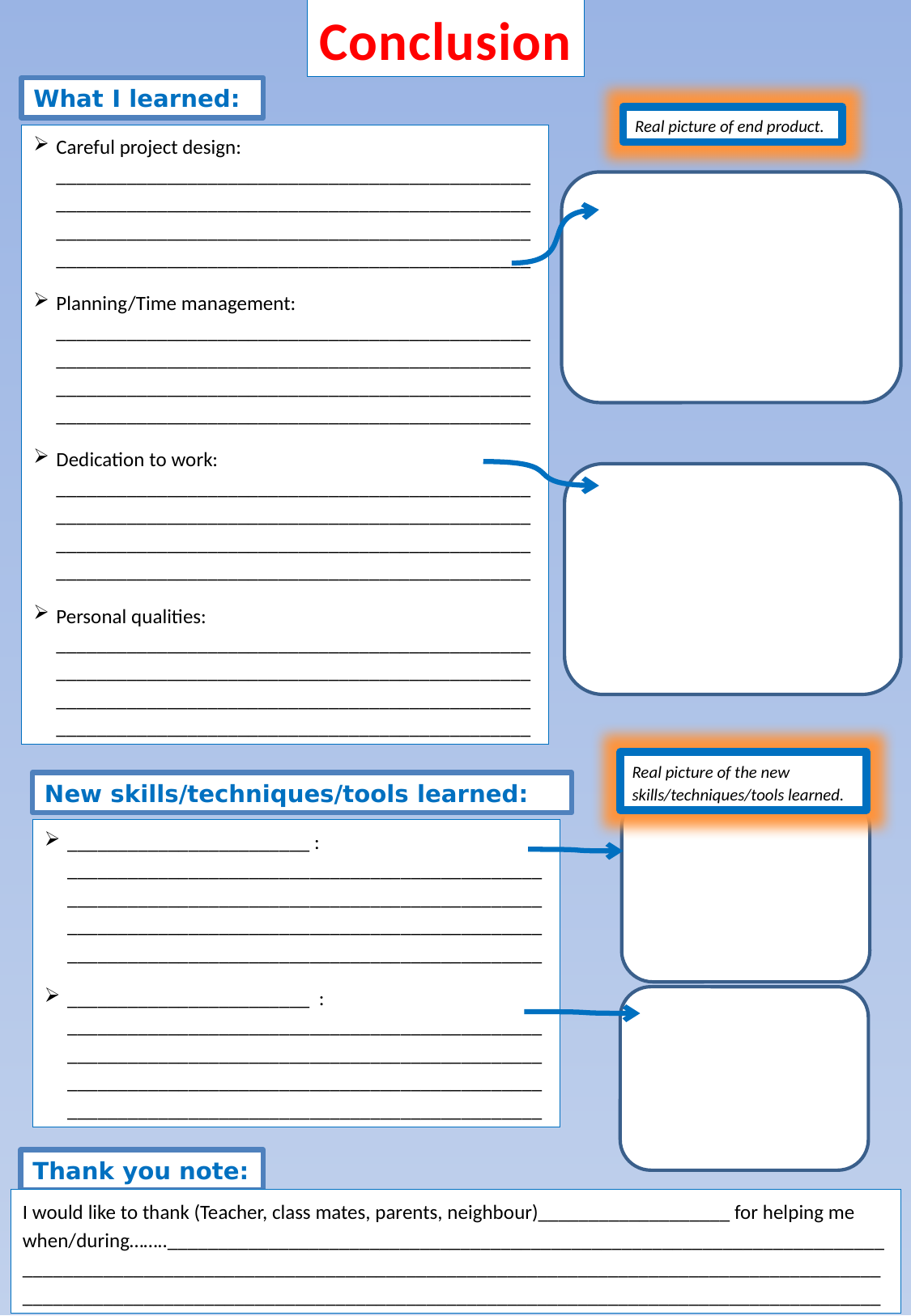

Conclusion
What I learned:
Real picture of end product.
Careful project design:  ____________________________________________________________________________________________________________________________________________________________________________________________
Planning/Time management:  ____________________________________________________________________________________________________________________________________________________________________________________________
Dedication to work: ____________________________________________________________________________________________________________________________________________________________________________________________
Personal qualities:  ____________________________________________________________________________________________________________________________________________________________________________________________

Real picture of the new skills/techniques/tools learned.
New skills/techniques/tools learned:

________________________ :  ____________________________________________________________________________________________________________________________________________________________________________________________
________________________  : ____________________________________________________________________________________________________________________________________________________________________________________________

Thank you note:
I would like to thank (Teacher, class mates, parents, neighbour)___________________ for helping me when/during…….._______________________________________________________________________ __________________________________________________________________________________________________________________________________________________________________________